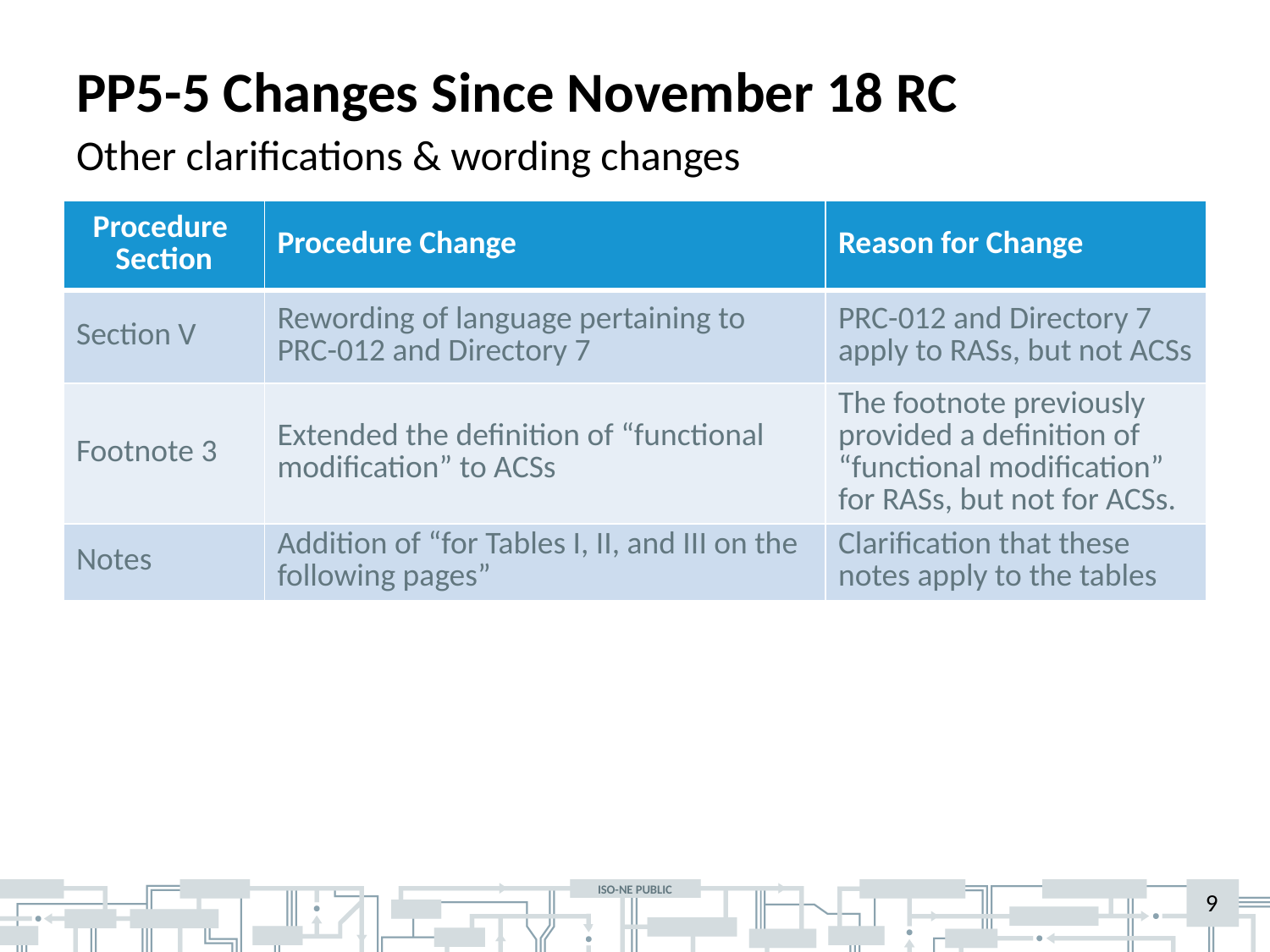

# PP5-5 Changes Since November 18 RC
Other clarifications & wording changes
| Procedure Section | Procedure Change | Reason for Change |
| --- | --- | --- |
| Section V | Rewording of language pertaining to PRC-012 and Directory 7 | PRC-012 and Directory 7 apply to RASs, but not ACSs |
| Footnote 3 | Extended the definition of “functional modification” to ACSs | The footnote previously provided a definition of “functional modification” for RASs, but not for ACSs. |
| Notes | Addition of “for Tables I, II, and III on the following pages” | Clarification that these notes apply to the tables |
9